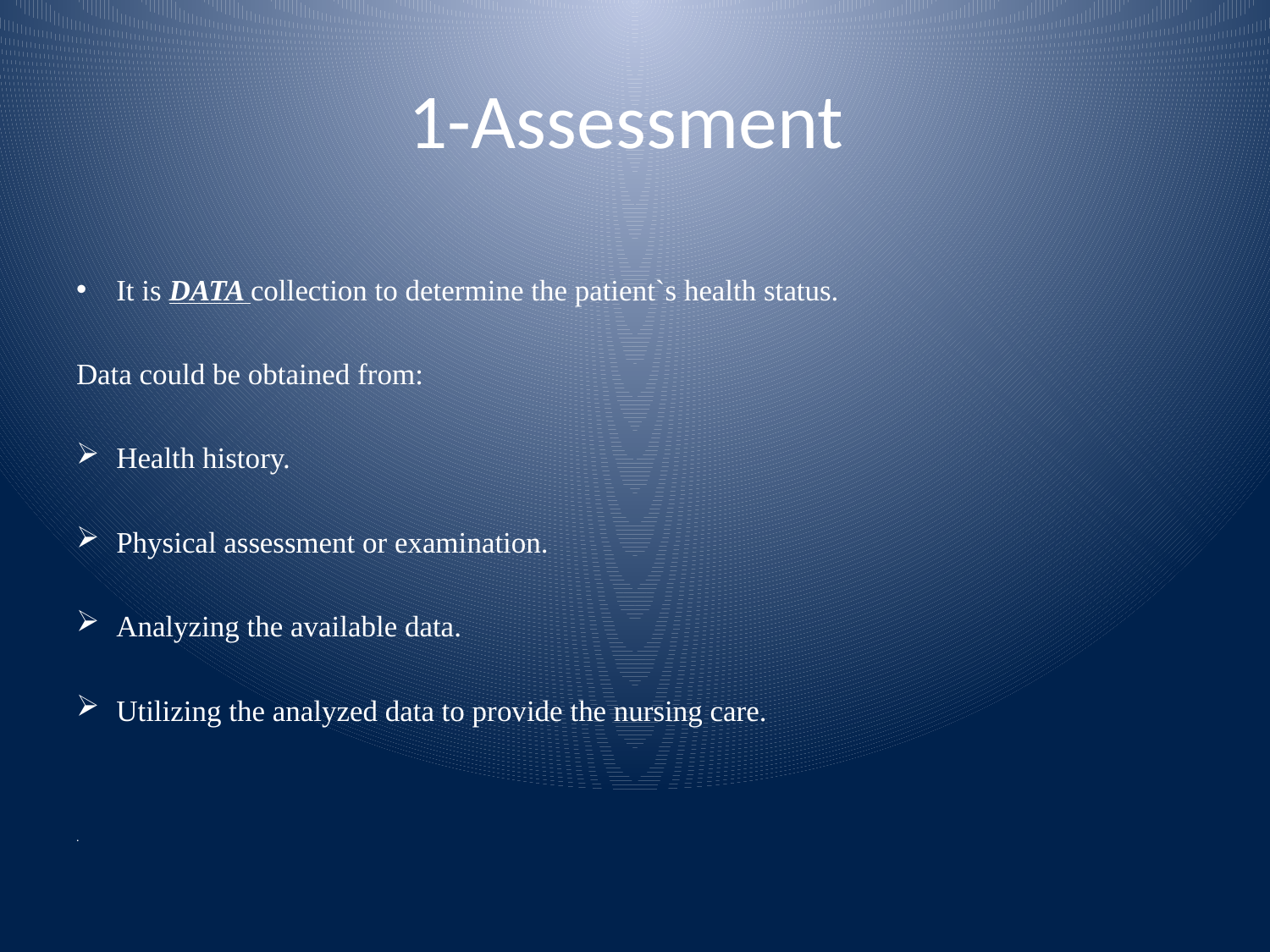

# 1-Assessment
It is DATA collection to determine the patient`s health status.
Data could be obtained from:
Health history.
Physical assessment or examination.
Analyzing the available data.
Utilizing the analyzed data to provide the nursing care.

.